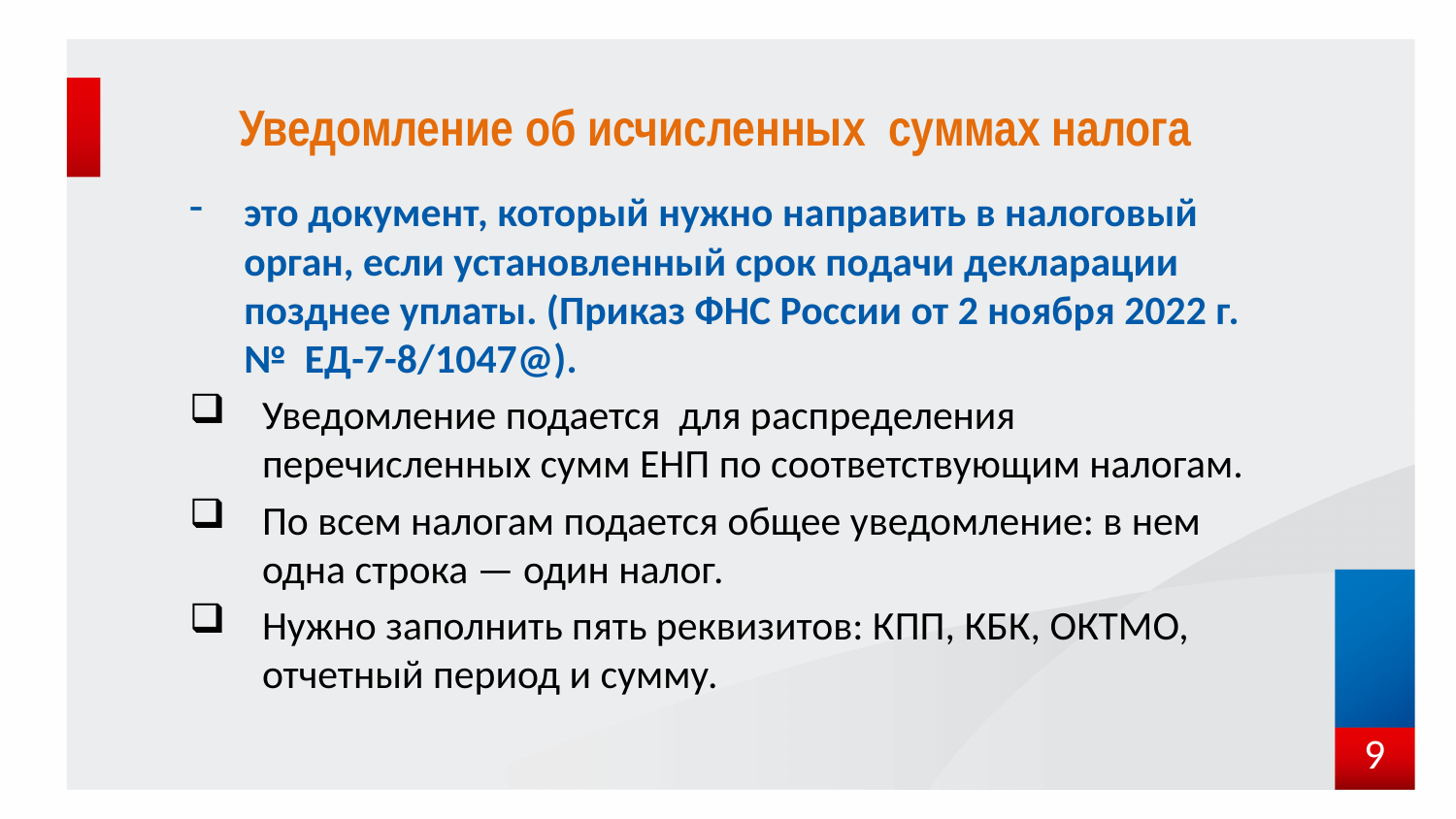

# Уведомление об исчисленных  суммах налога
это документ, который нужно направить в налоговый орган, если установленный срок подачи декларации  позднее уплаты. (Приказ ФНС России от 2 ноября 2022 г. №  ЕД-7-8/1047@).
Уведомление подается  для распределения перечисленных сумм ЕНП по соответствующим налогам.
По всем налогам подается общее уведомление: в нем одна строка — один налог.
Нужно заполнить пять реквизитов: КПП, КБК, ОКТМО, отчетный период и сумму.
9